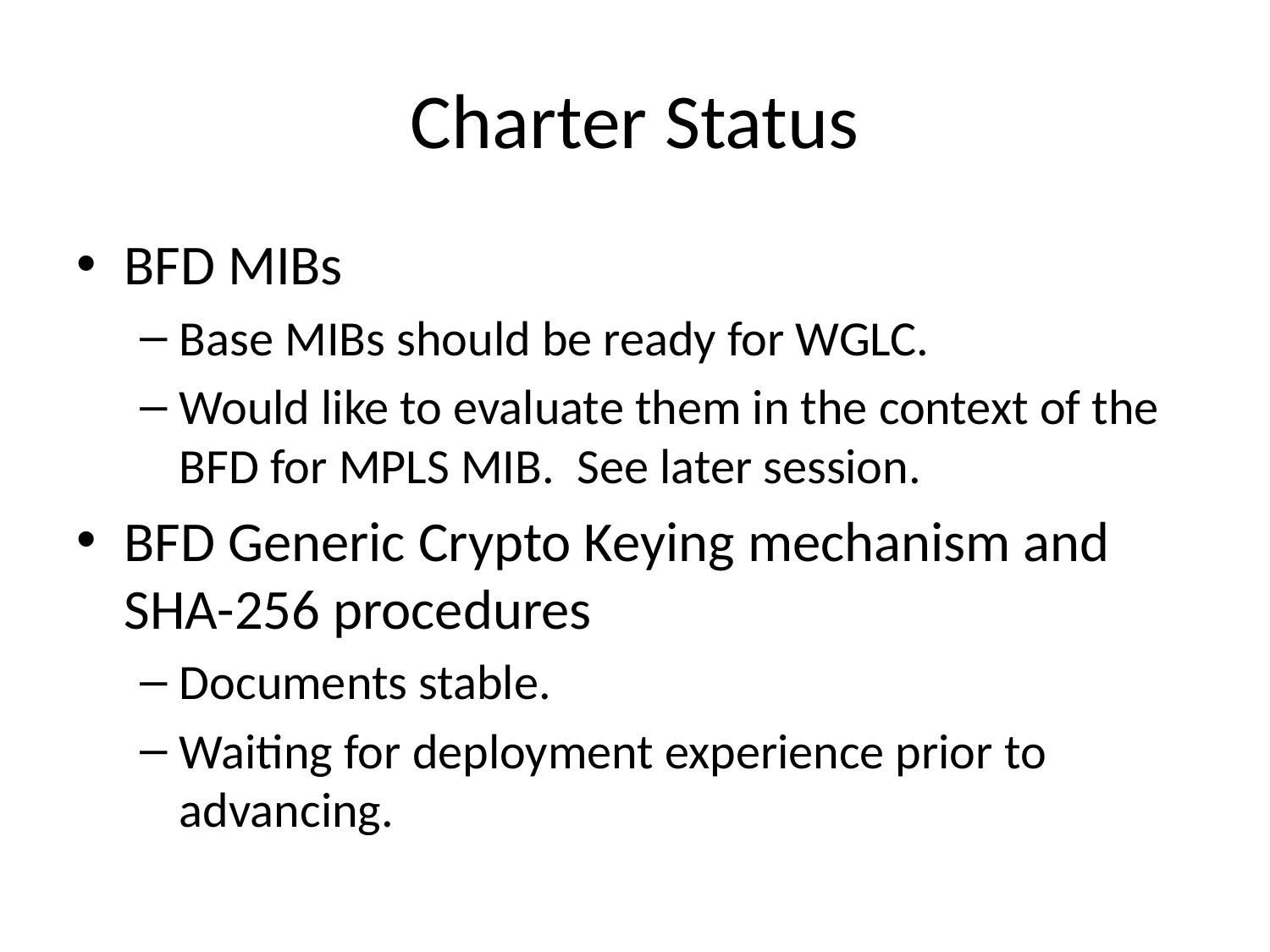

# Charter Status
BFD MIBs
Base MIBs should be ready for WGLC.
Would like to evaluate them in the context of the BFD for MPLS MIB.  See later session.
BFD Generic Crypto Keying mechanism and SHA-256 procedures
Documents stable.
Waiting for deployment experience prior to advancing.